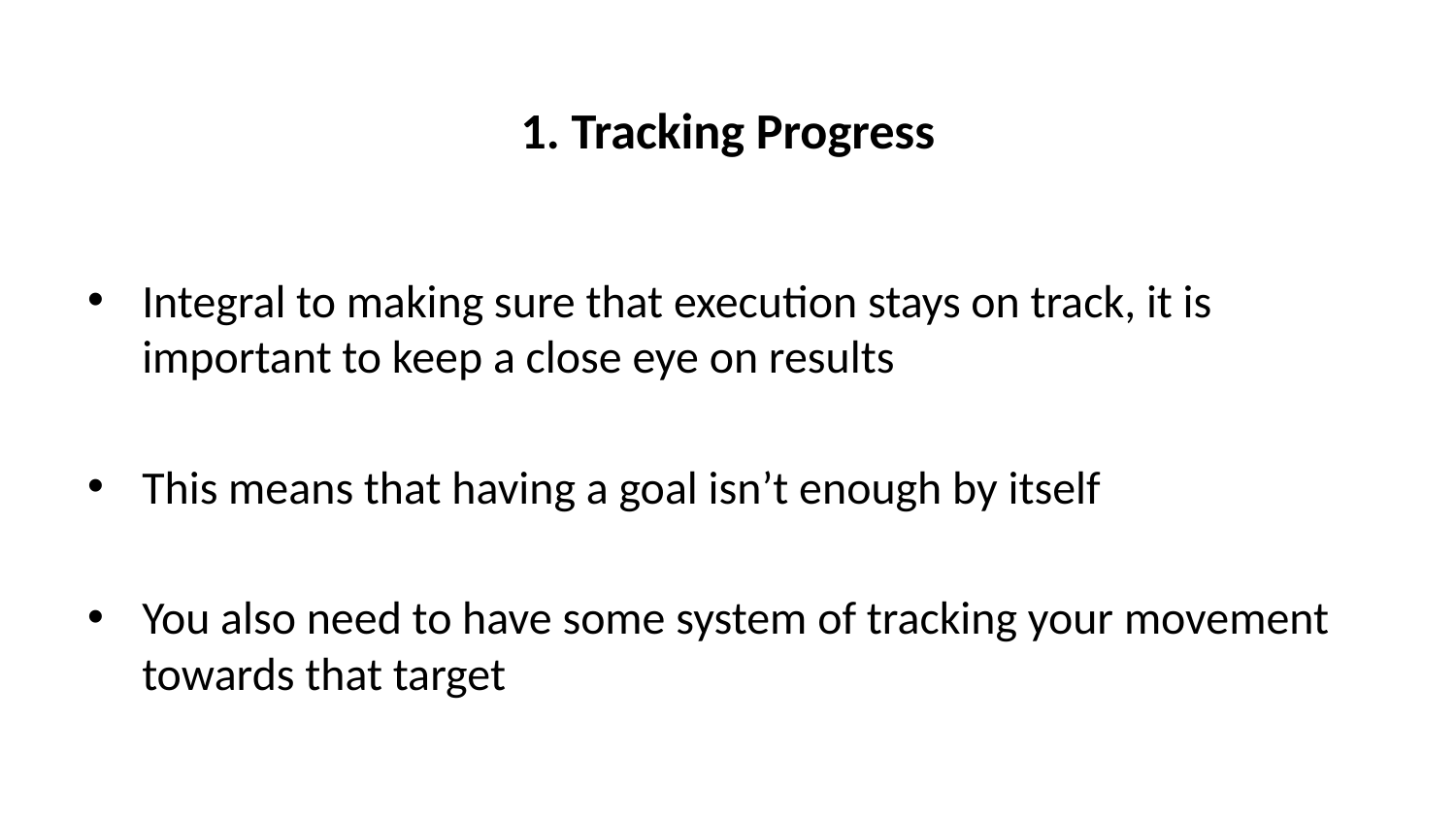

# 1. Tracking Progress
Integral to making sure that execution stays on track, it is important to keep a close eye on results

This means that having a goal isn’t enough by itself

You also need to have some system of tracking your movement towards that target